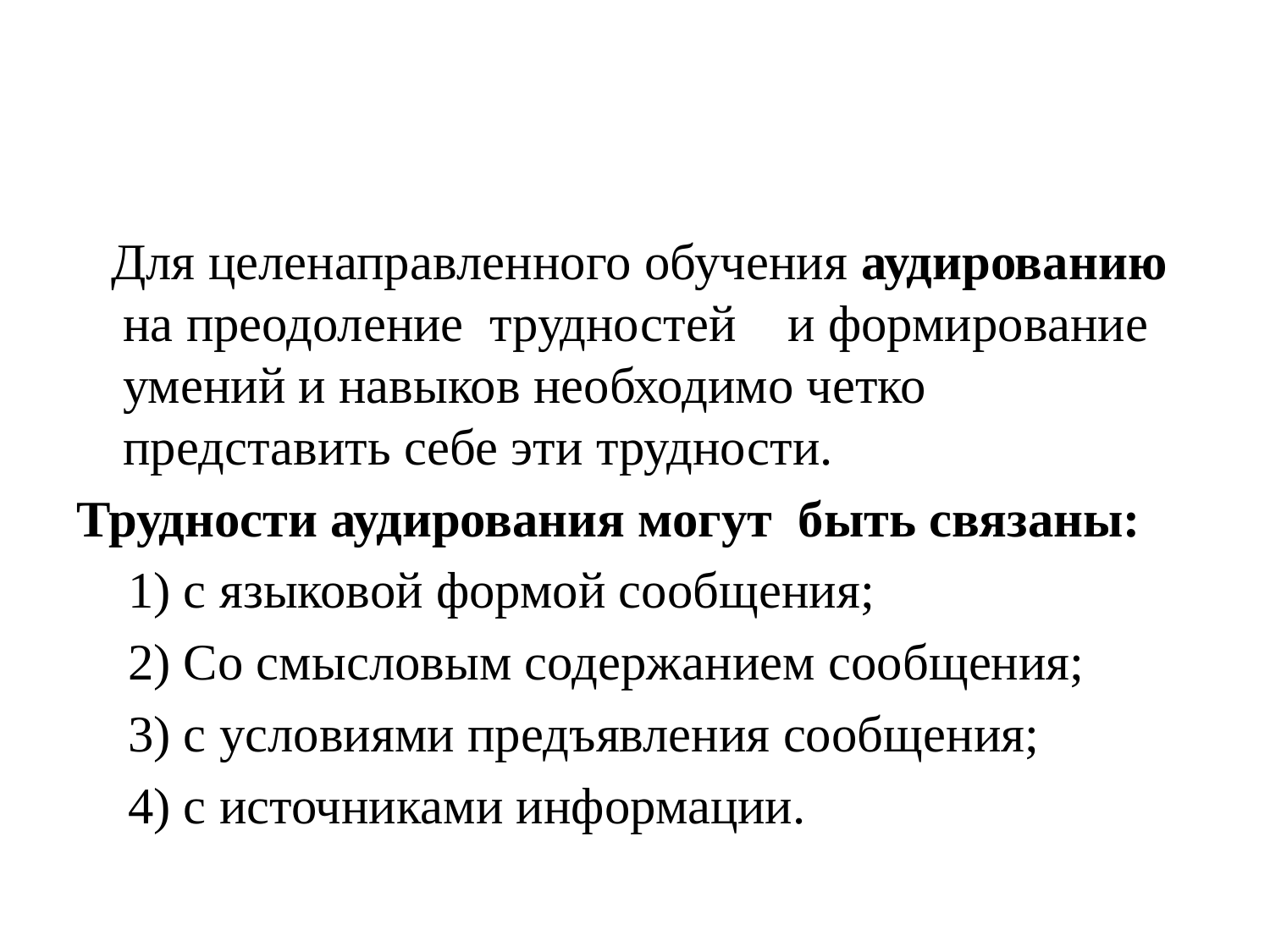

#
   Для целенаправленного обучения аудированию на преодоление  трудностей    и формирование умений и навыков необходимо четко представить себе эти трудности.
Трудности аудирования могут  быть связаны:
    1) с языковой формой сообщения;
    2) Со смысловым содержанием сообщения;
    3) с условиями предъявления сообщения;
    4) с источниками информации.